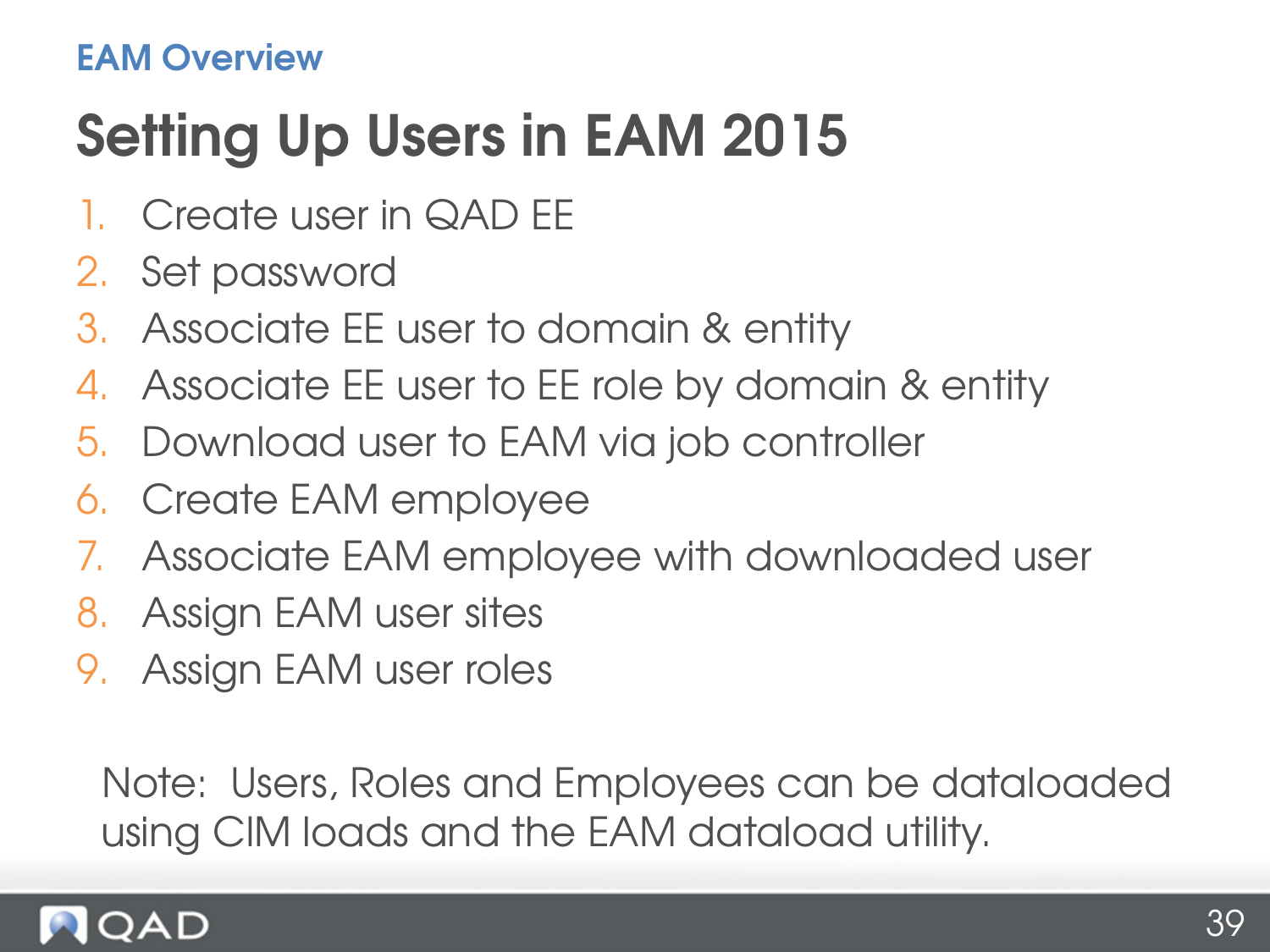

EAM Overview
# Setting Up Users in EAM 2015
Create user in QAD EE
Set password
Associate EE user to domain & entity
Associate EE user to EE role by domain & entity
Download user to EAM via job controller
Create EAM employee
Associate EAM employee with downloaded user
Assign EAM user sites
Assign EAM user roles

Note:  Users, Roles and Employees can be dataloaded using CIM loads and the EAM dataload utility.

39